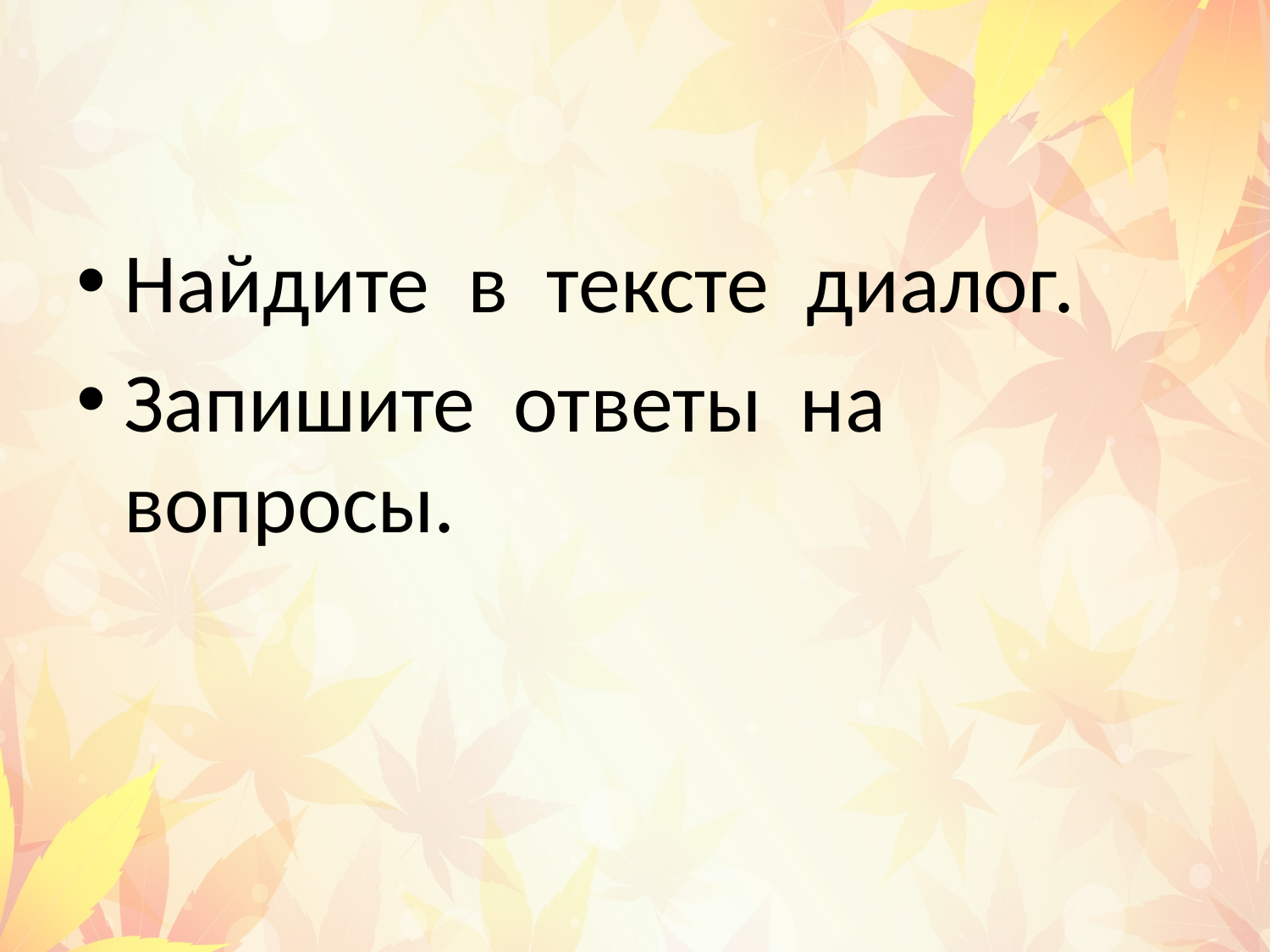

#
Найдите  в  тексте  диалог.
Запишите  ответы  на  вопросы.